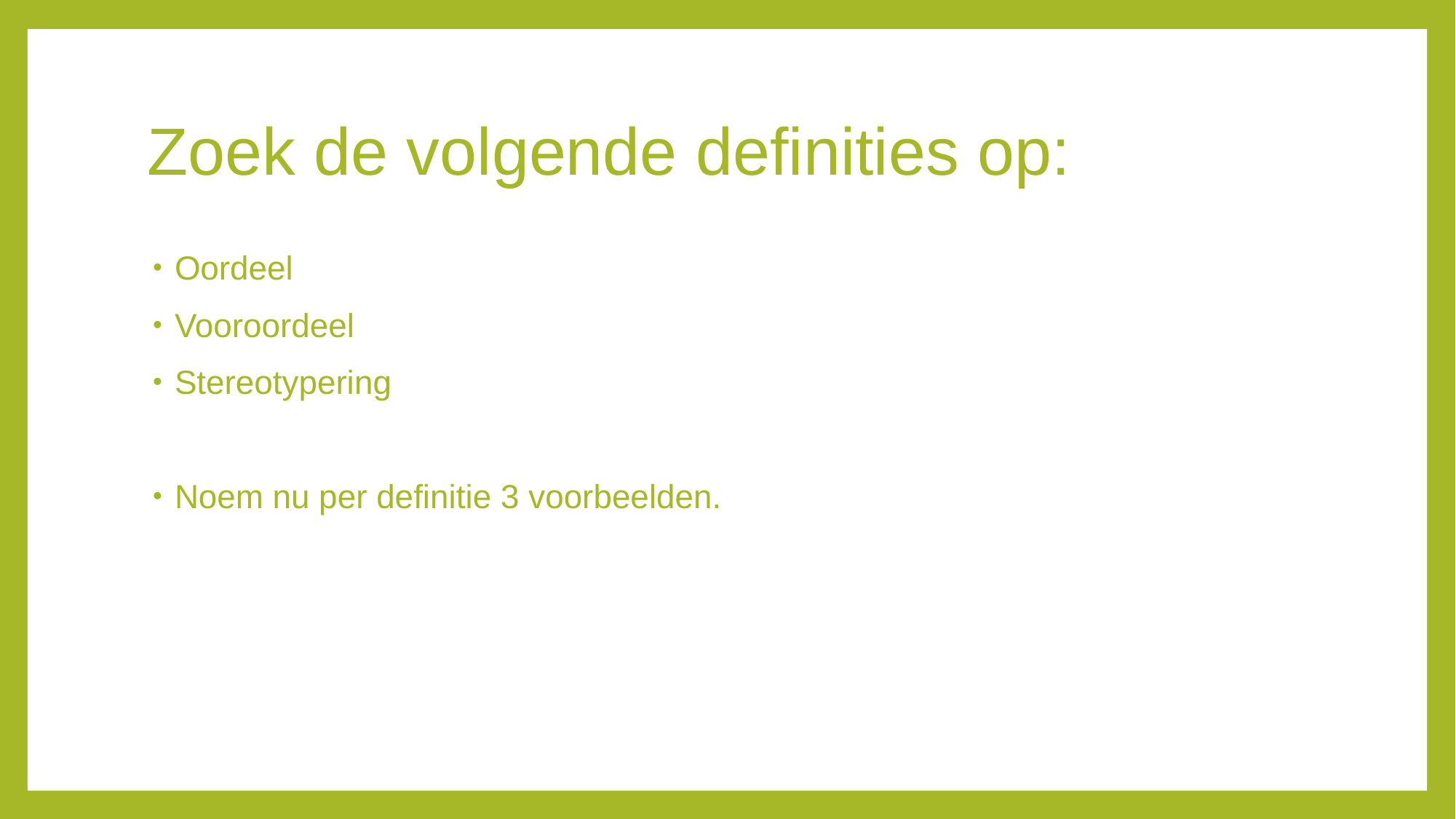

# Zoek de volgende definities op:
Oordeel
Vooroordeel
Stereotypering

Noem nu per definitie 3 voorbeelden.